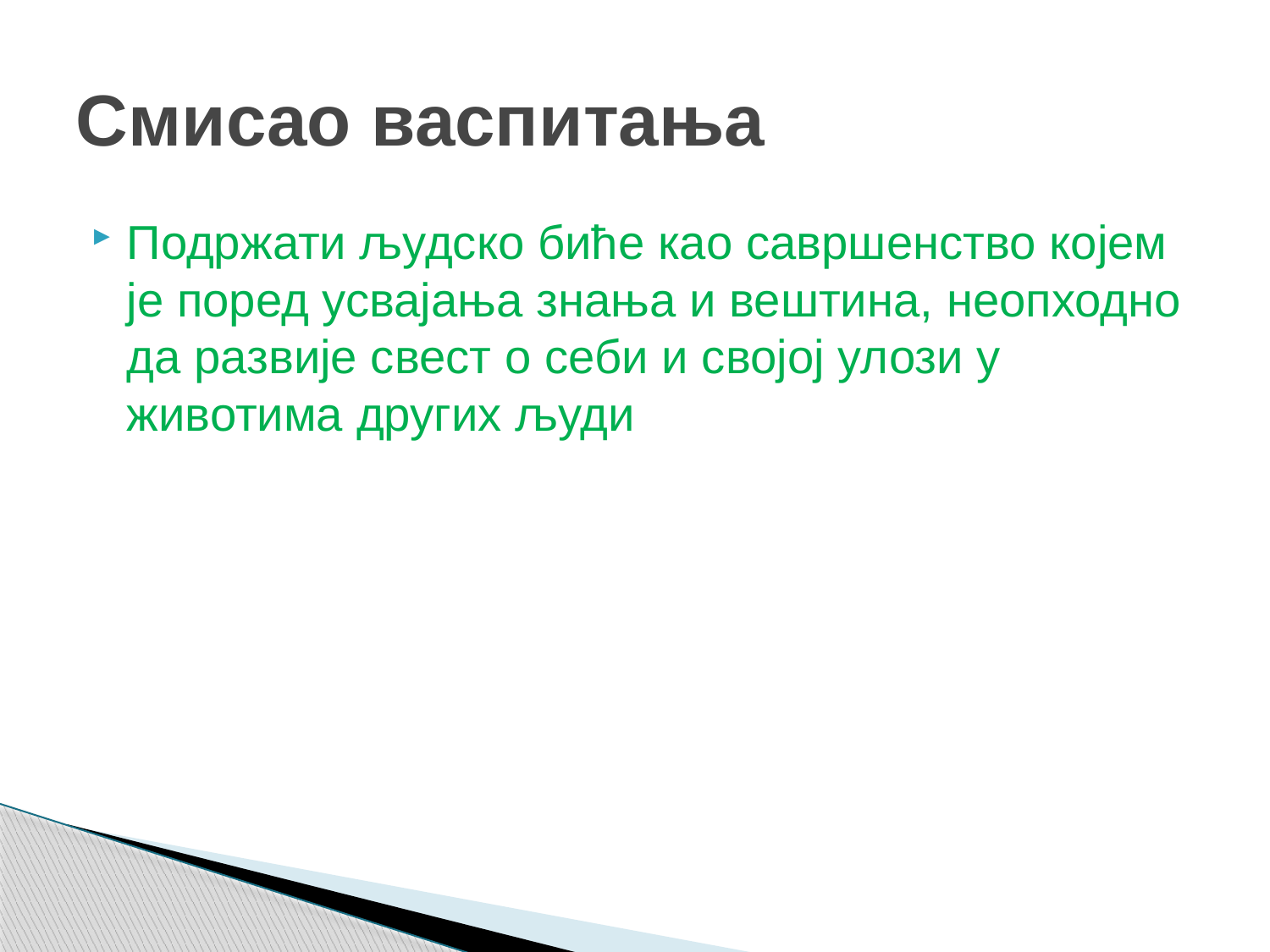

# Смисао васпитања
Подржати људско биће као савршенство којем је поред усвајања знања и вештина, неопходно да развије свест о себи и својој улози у животима других људи